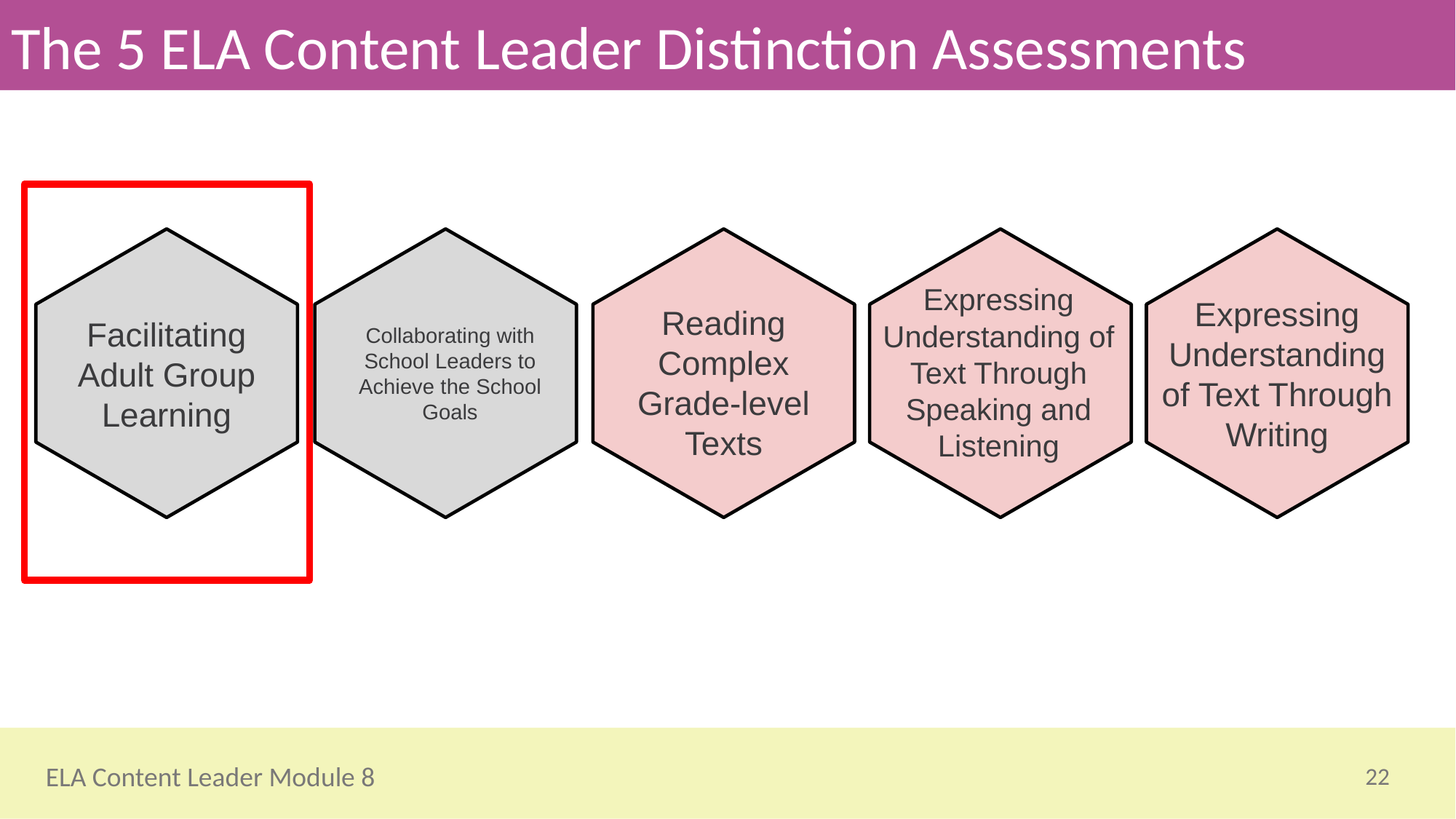

# The 5 ELA Content Leader Distinction Assessments

Expressing Understanding of Text Through Speaking and Listening
Facilitating Adult Group Learning
Collaborating with School Leaders to Achieve the School Goals
Expressing Understanding of Text Through Writing
Reading Complex Grade-level Texts
22